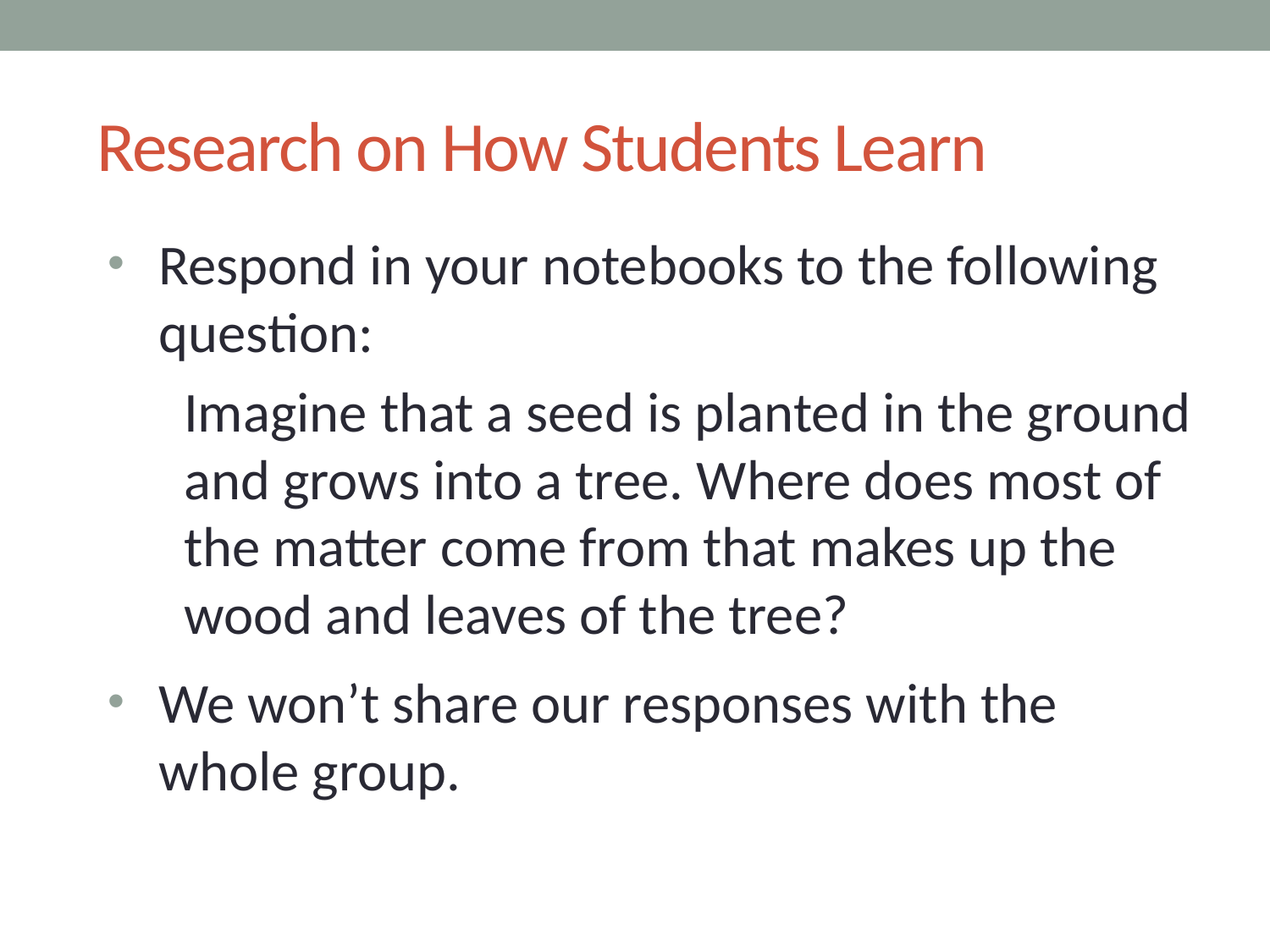

# Research on How Students Learn
Respond in your notebooks to the following question:
Imagine that a seed is planted in the ground and grows into a tree. Where does most of the matter come from that makes up the wood and leaves of the tree?
We won’t share our responses with the whole group.